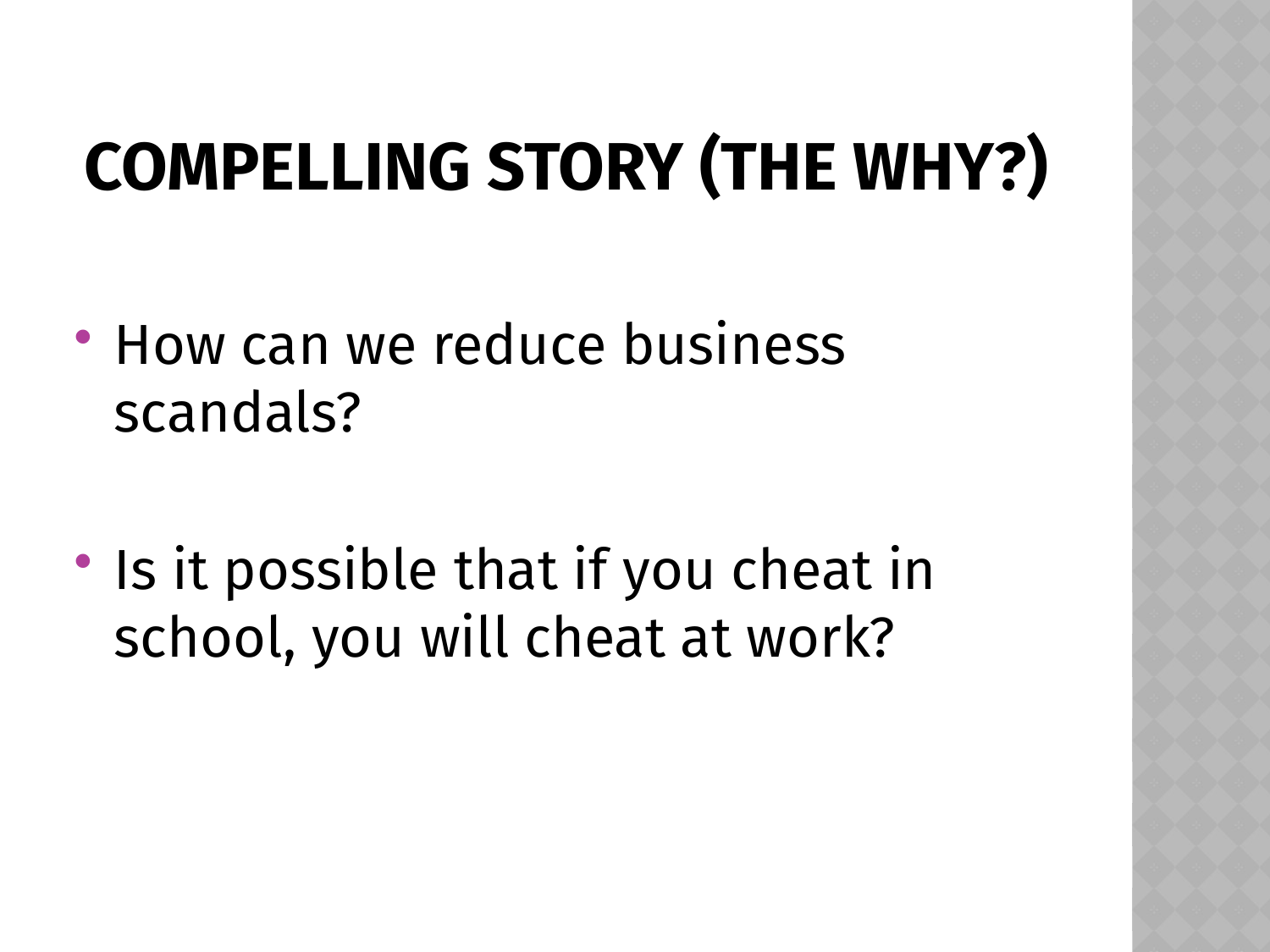

# Compelling Story (the why?)

How can we reduce business scandals?

Is it possible that if you cheat in school, you will cheat at work?